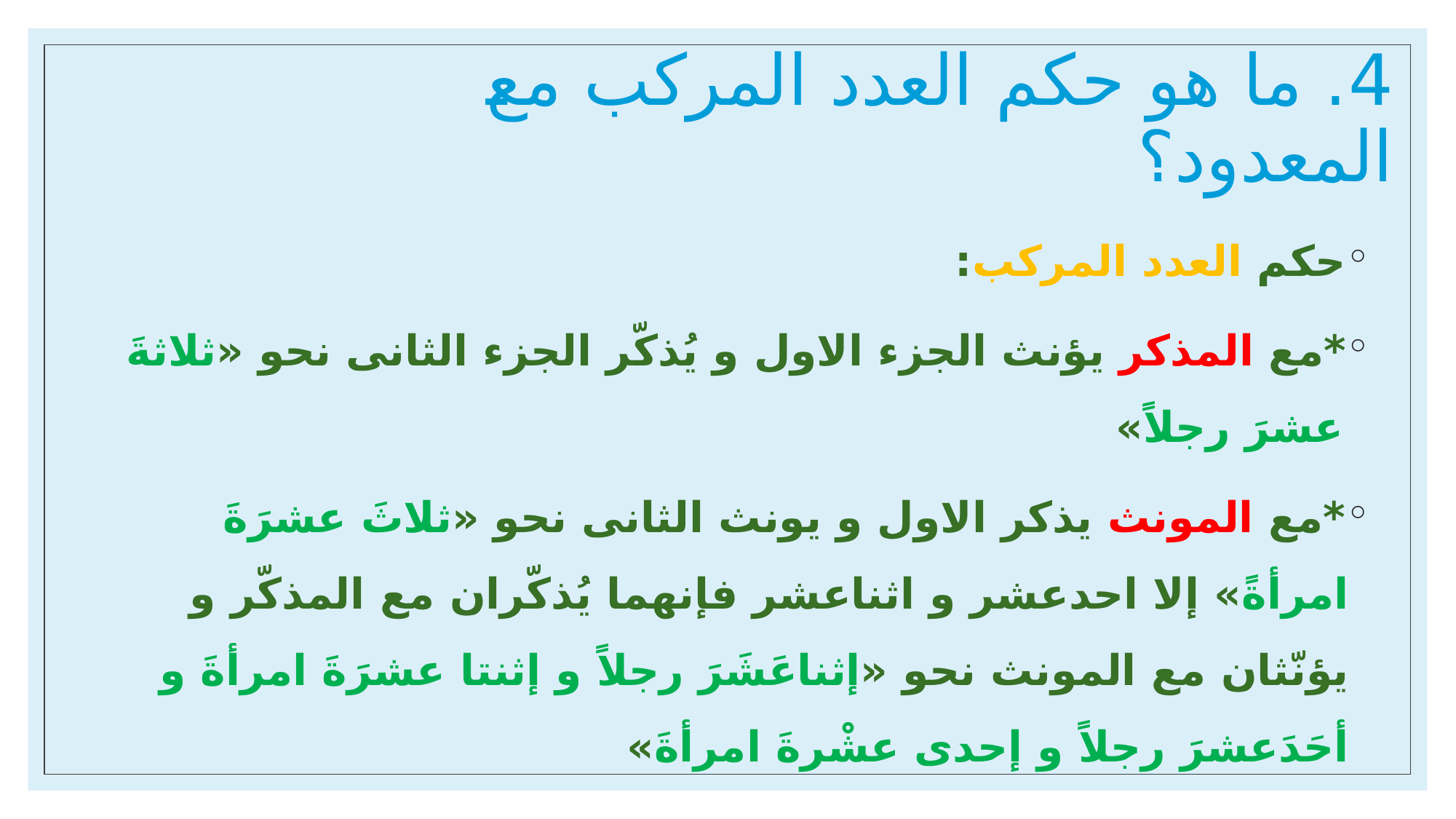

# 4. ما هو حکم العدد المرکب مع المعدود؟
حکم العدد المرکب:
*مع المذکر یؤنث الجزء الاول و یُذکّر الجزء الثانی نحو «ثلاثةَ عشرَ رجلاً»
*مع المونث یذکر الاول و یونث الثانی نحو «ثلاثَ عشرَةَ امرأةً» إلا احدعشر و اثناعشر فإنهما یُذکّران مع المذکّر و یؤنّثان مع المونث نحو «إثناعَشَرَ رجلاً و إثنتا عشرَةَ امرأةَ و أحَدَعشرَ رجلاً و إحدی عشْرةَ امرأةَ»